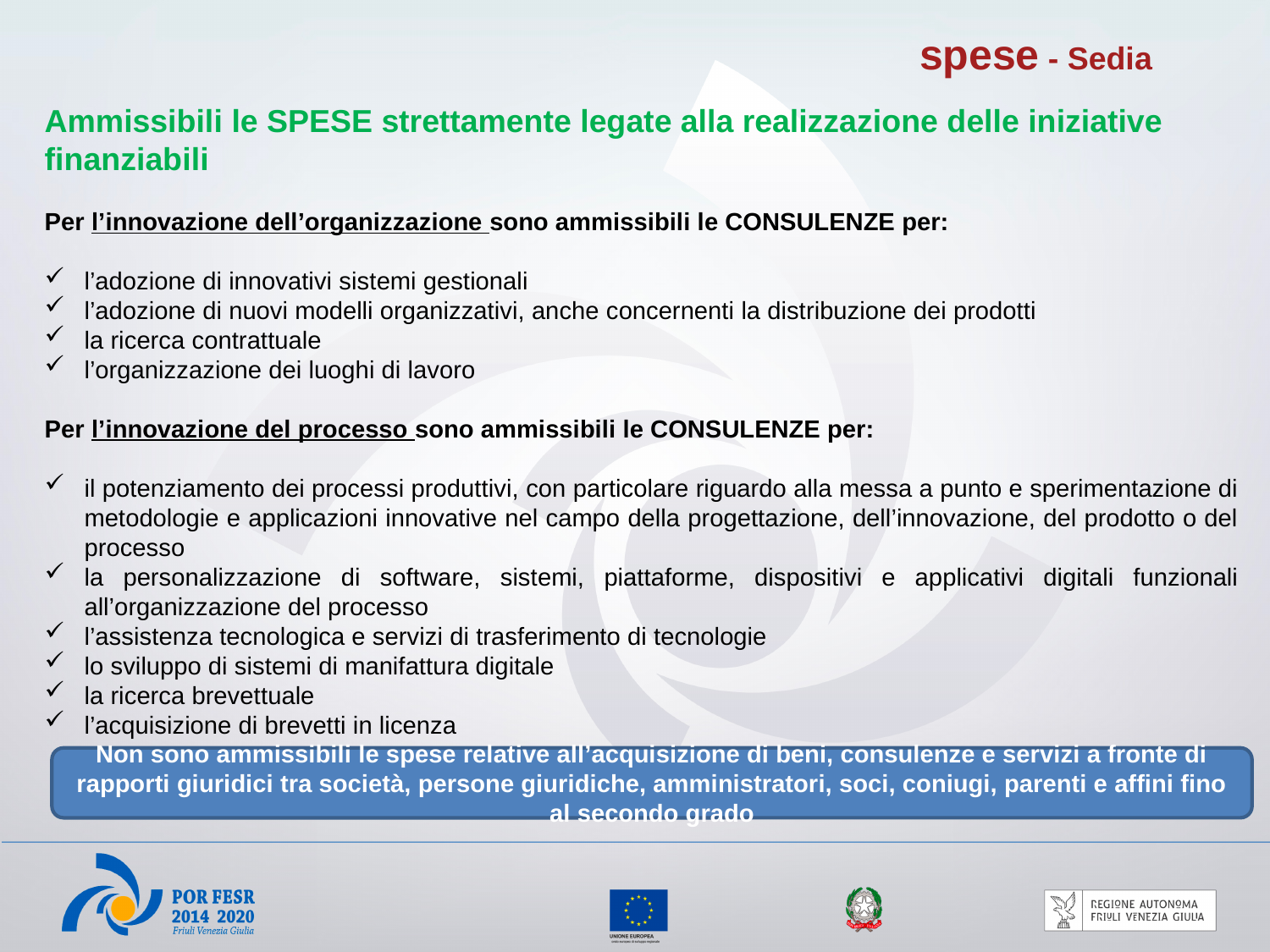

spese - Sedia
Ammissibili le SPESE strettamente legate alla realizzazione delle iniziative finanziabili

Per l’innovazione dell’organizzazione sono ammissibili le CONSULENZE per:

l’adozione di innovativi sistemi gestionali
l’adozione di nuovi modelli organizzativi, anche concernenti la distribuzione dei prodotti
la ricerca contrattuale
l’organizzazione dei luoghi di lavoro

Per l’innovazione del processo sono ammissibili le CONSULENZE per:

il potenziamento dei processi produttivi, con particolare riguardo alla messa a punto e sperimentazione di metodologie e applicazioni innovative nel campo della progettazione, dell’innovazione, del prodotto o del processo
la personalizzazione di software, sistemi, piattaforme, dispositivi e applicativi digitali funzionali all’organizzazione del processo
l’assistenza tecnologica e servizi di trasferimento di tecnologie
lo sviluppo di sistemi di manifattura digitale
la ricerca brevettuale
l’acquisizione di brevetti in licenza
Non sono ammissibili le spese relative all’acquisizione di beni, consulenze e servizi a fronte di rapporti giuridici tra società, persone giuridiche, amministratori, soci, coniugi, parenti e affini fino al secondo grado